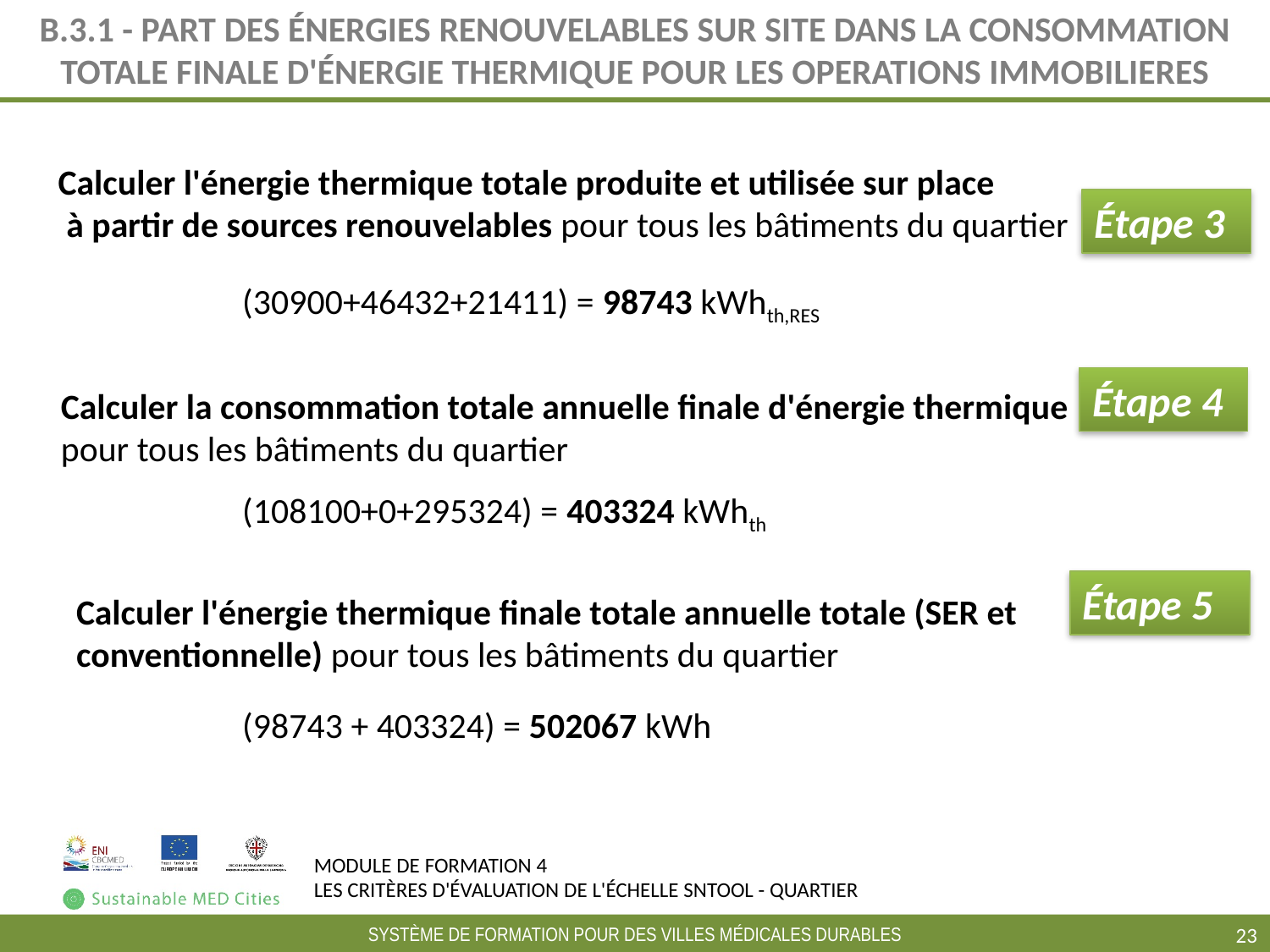

# B.3.1 - PART DES ÉNERGIES RENOUVELABLES SUR SITE DANS LA CONSOMMATION TOTALE FINALE D'ÉNERGIE THERMIQUE POUR LES OPERATIONS IMMOBILIERES
Calculer l'énergie thermique totale produite et utilisée sur place
 à partir de sources renouvelables pour tous les bâtiments du quartier

Étape 3
(30900+46432+21411) = 98743 kWhth,RES
Étape 4
Calculer la consommation totale annuelle finale d'énergie thermique pour tous les bâtiments du quartier

(108100+0+295324) = 403324 kWhth
Étape 5
Calculer l'énergie thermique finale totale annuelle totale (SER et conventionnelle) pour tous les bâtiments du quartier

(98743 + 403324) = 502067 kWh
23